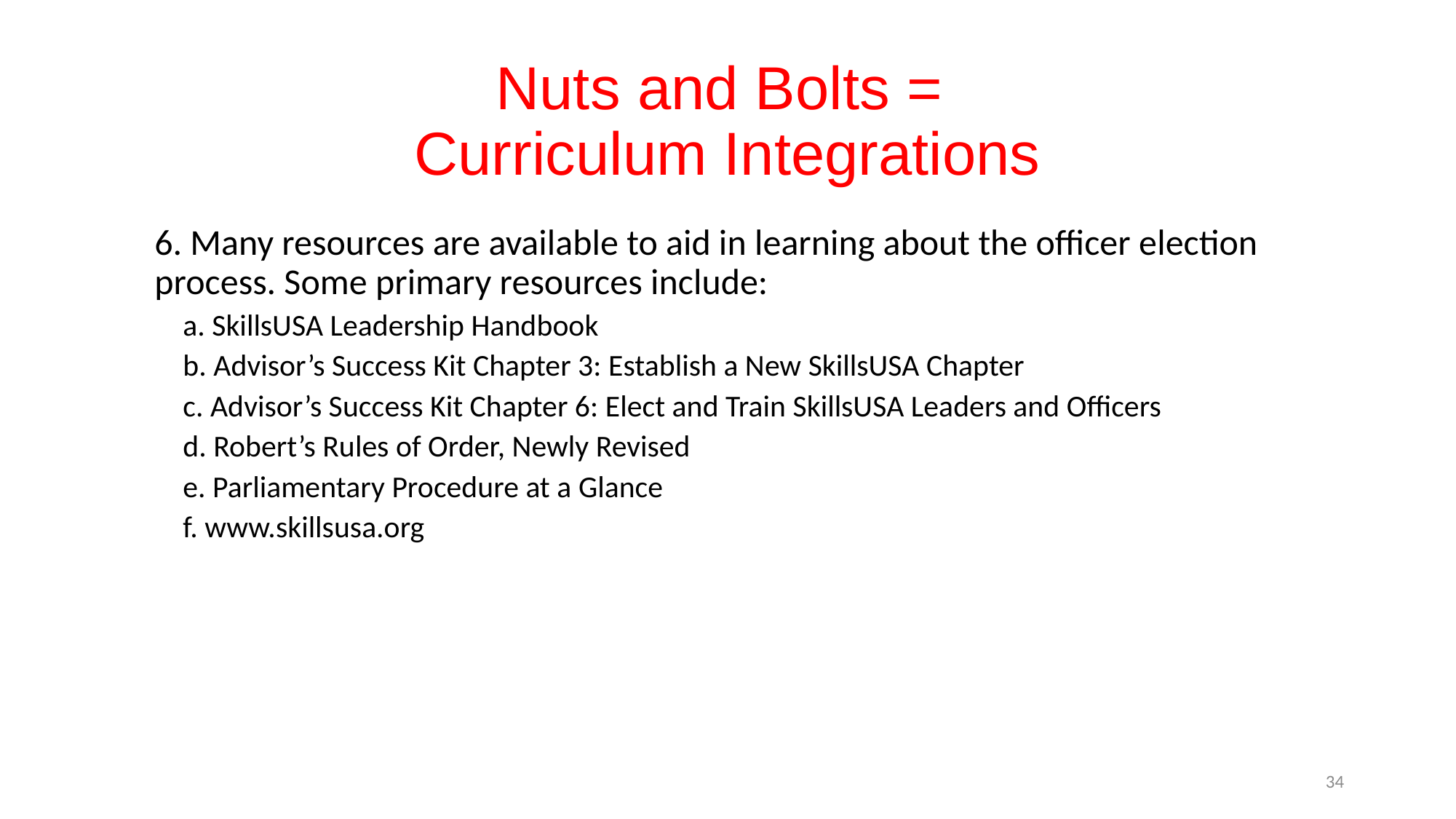

# Nuts and Bolts = Curriculum Integrations
6. Many resources are available to aid in learning about the officer election process. Some primary resources include:
a. SkillsUSA Leadership Handbook
b. Advisor’s Success Kit Chapter 3: Establish a New SkillsUSA Chapter
c. Advisor’s Success Kit Chapter 6: Elect and Train SkillsUSA Leaders and Officers
d. Robert’s Rules of Order, Newly Revised
e. Parliamentary Procedure at a Glance
f. www.skillsusa.org

34